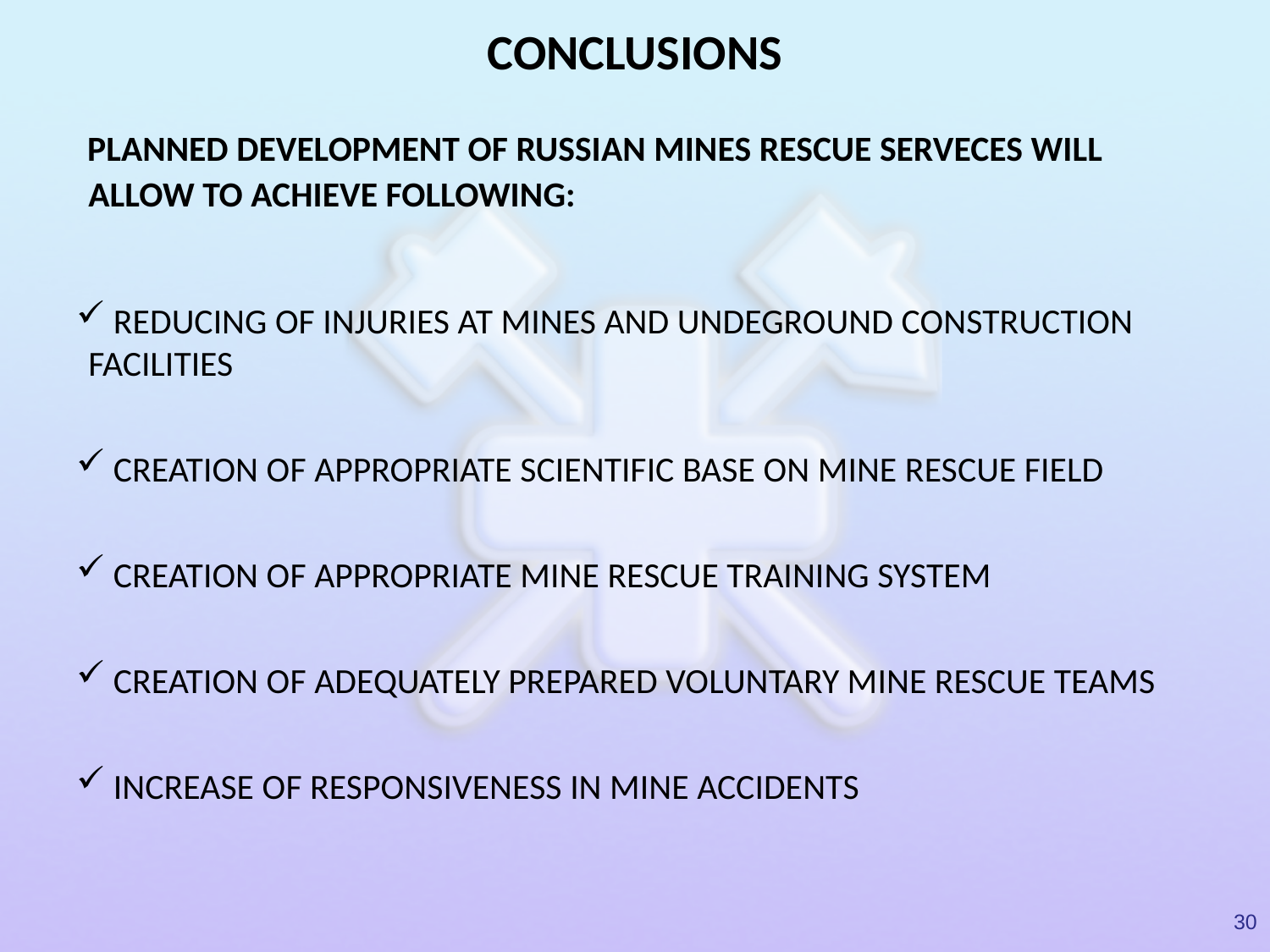

# CONCLUSIONS
 PLANNED DEVELOPMENT OF RUSSIAN MINES RESCUE SERVECES WILL ALLOW TO ACHIEVE FOLLOWING:
 REDUCING OF INJURIES AT MINES AND UNDEGROUND CONSTRUCTION FACILITIES
 CREATION OF APPROPRIATE SCIENTIFIC BASE ON MINE RESCUE FIELD
 CREATION OF APPROPRIATE MINE RESCUE TRAINING SYSTEM
 CREATION OF ADEQUATELY PREPARED VOLUNTARY MINE RESCUE TEAMS
 INCREASE OF RESPONSIVENESS IN MINE ACCIDENTS
30